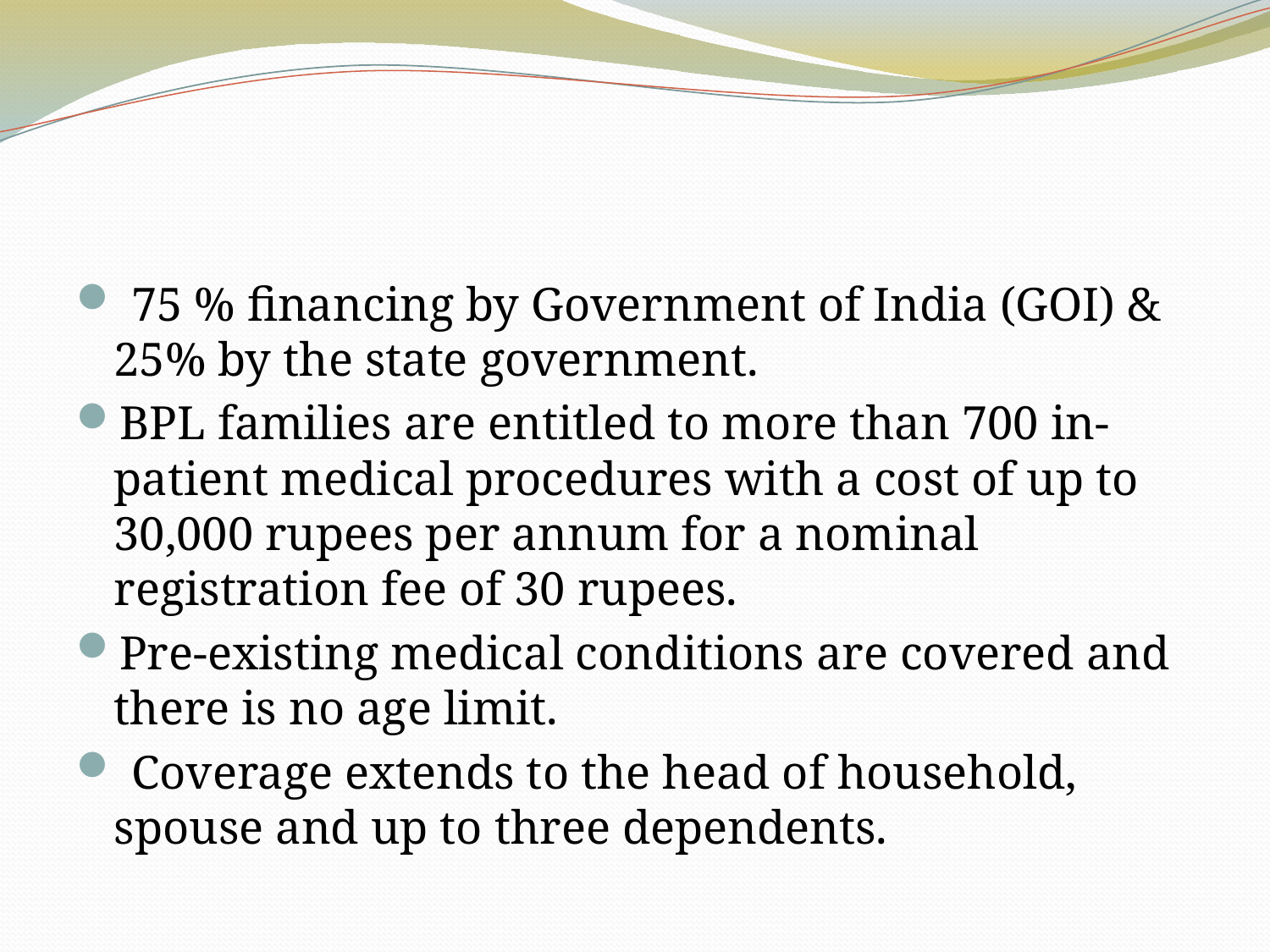

#
 75 % financing by Government of India (GOI) & 25% by the state government.
BPL families are entitled to more than 700 in-patient medical procedures with a cost of up to 30,000 rupees per annum for a nominal registration fee of 30 rupees.
Pre-existing medical conditions are covered and there is no age limit.
 Coverage extends to the head of household, spouse and up to three dependents.